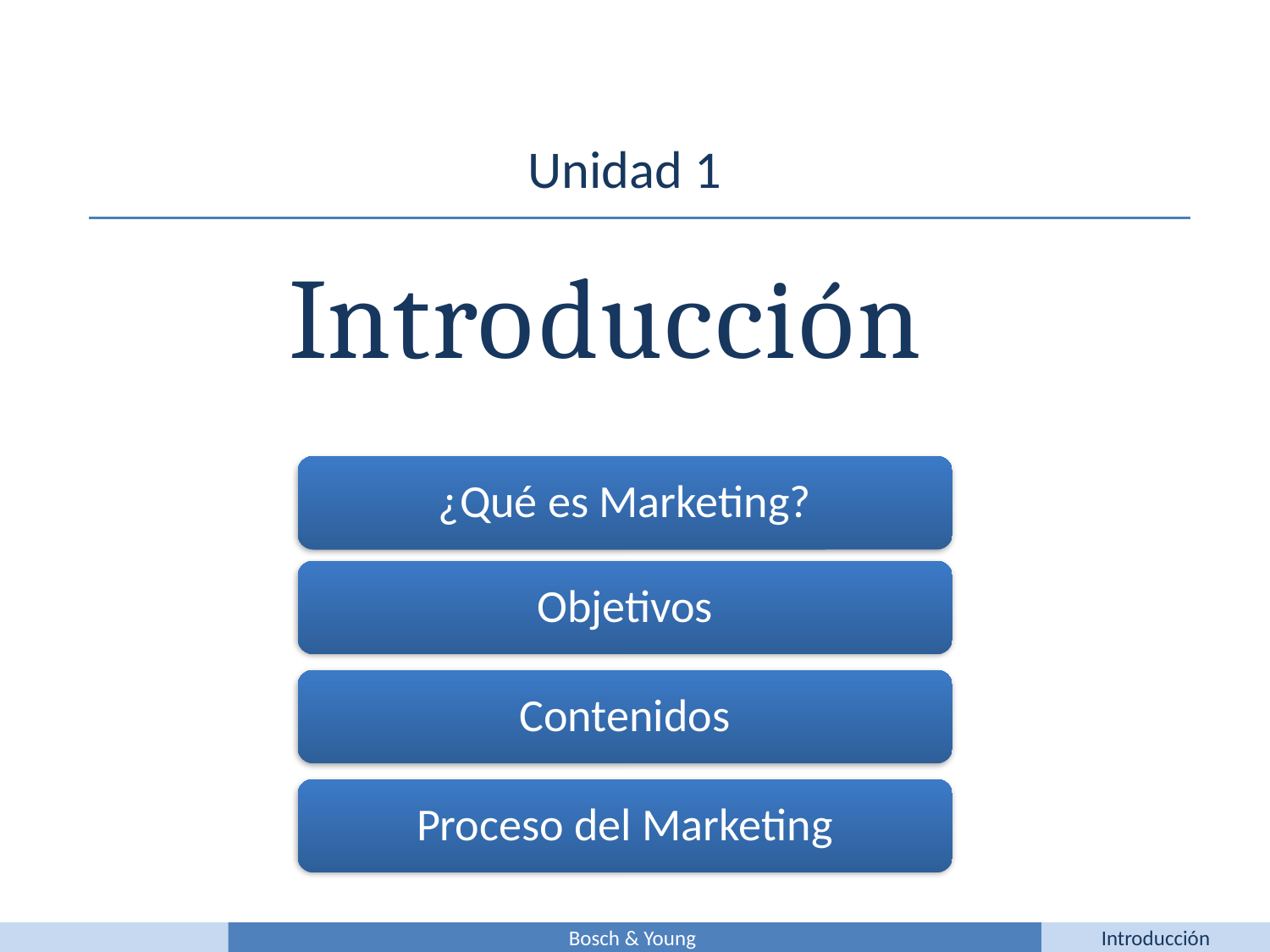

Unidad 1
Introducción
¿Qué es Marketing?
Objetivos
Contenidos
Proceso del Marketing

Bosch & Young
Introducción